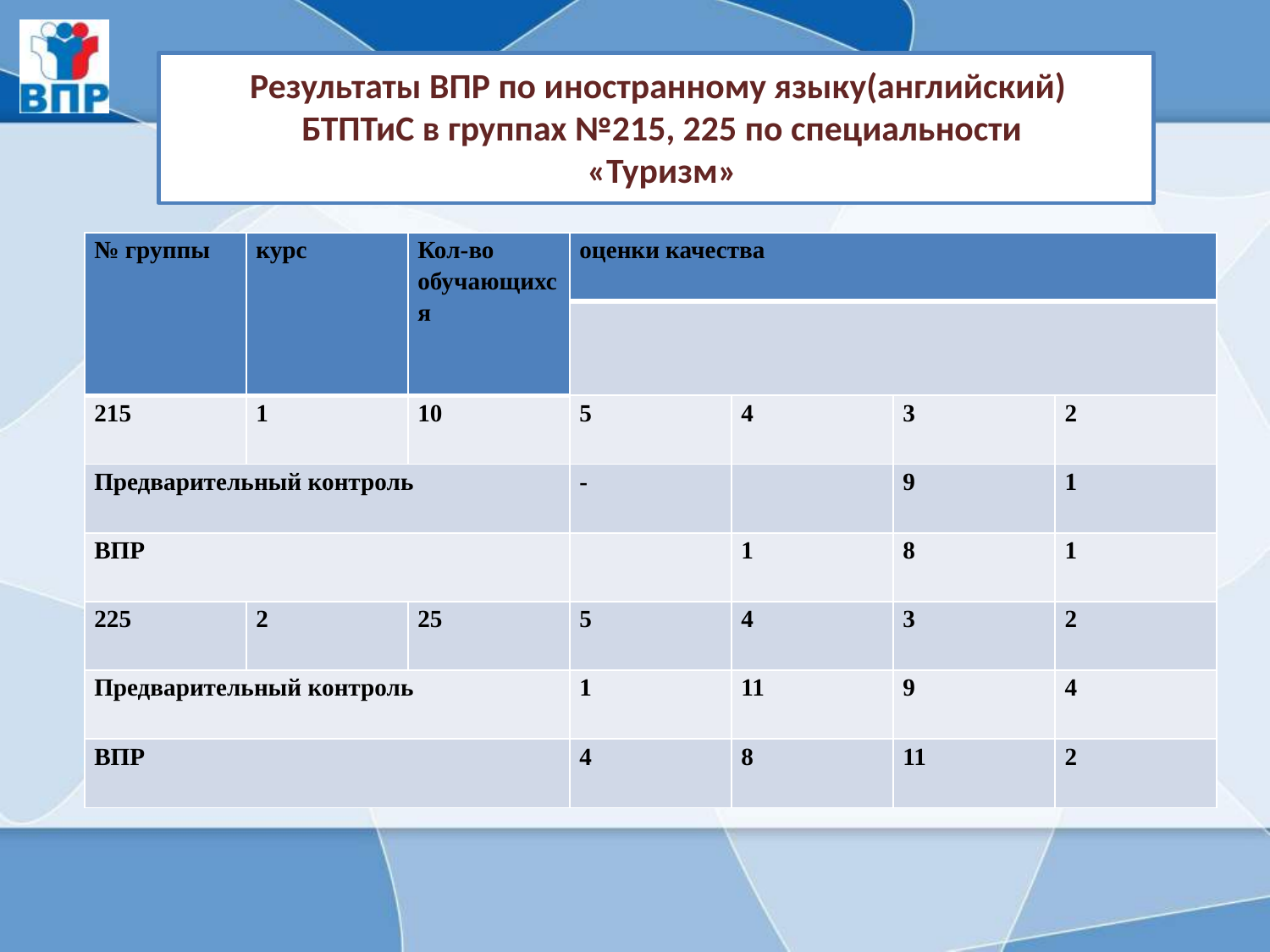

# Результаты ВПР по иностранному языку(английский) БТПТиС в группах №215, 225 по специальности «Туризм»
| № группы | курс | Кол-во обучающихся | оценки качества |  |  |  |
| --- | --- | --- | --- | --- | --- | --- |
|  |  |  |  |  |  |  |
| 215 | 1 | 10 | 5 | 4 | 3 | 2 |
| Предварительный контроль |  |  | - |  | 9 | 1 |
| ВПР |  |  |  | 1 | 8 | 1 |
| 225 | 2 | 25 | 5 | 4 | 3 | 2 |
| Предварительный контроль |  |  | 1 | 11 | 9 | 4 |
| ВПР |  |  | 4 | 8 | 11 | 2 |